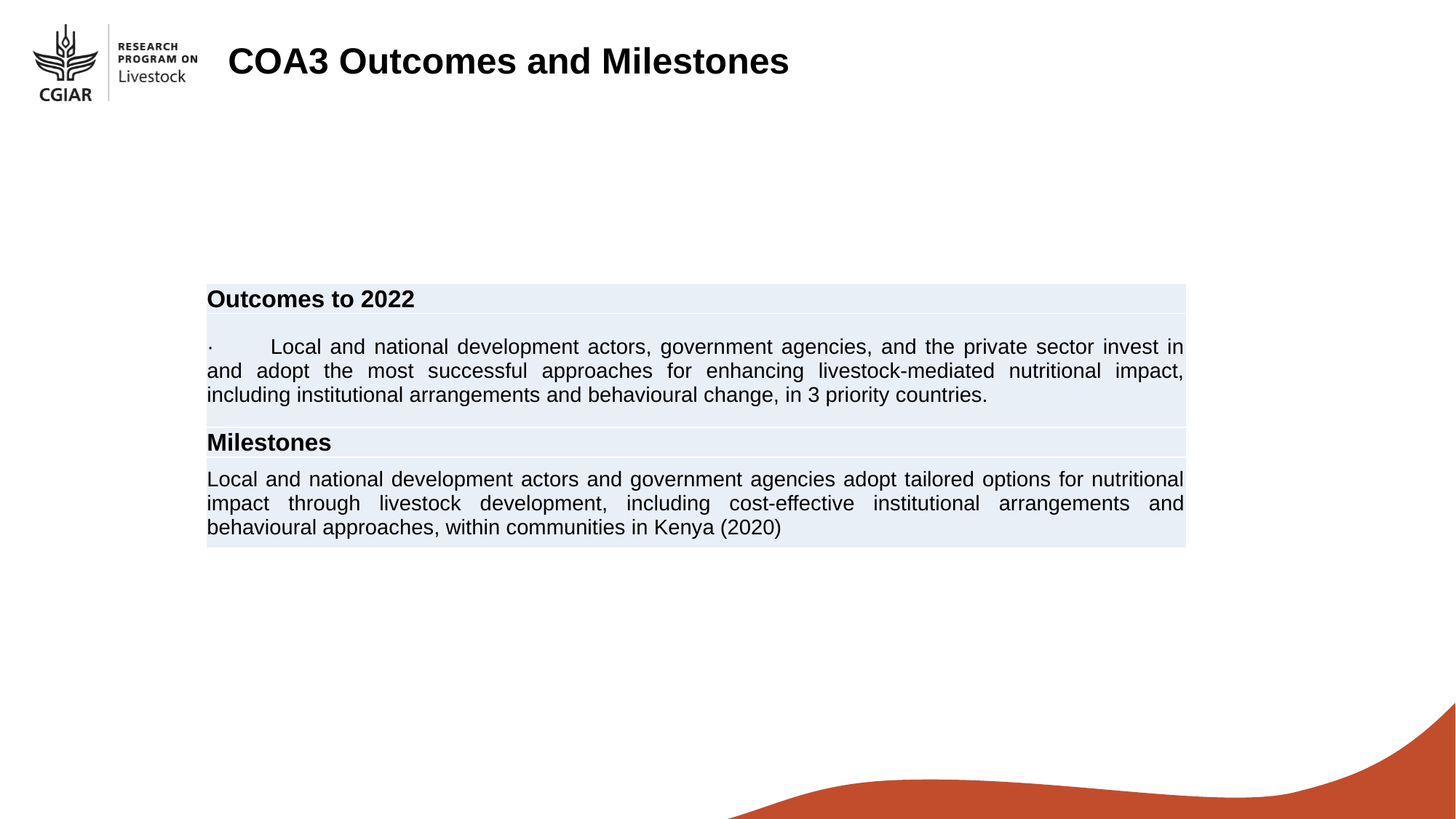

COA3 Outcomes and Milestones
| Outcomes to 2022 |
| --- |
| ·         Local and national development actors, government agencies, and the private sector invest in and adopt the most successful approaches for enhancing livestock-mediated nutritional impact, including institutional arrangements and behavioural change, in 3 priority countries. |
| Milestones |
| Local and national development actors and government agencies adopt tailored options for nutritional impact through livestock development, including cost-effective institutional arrangements and behavioural approaches, within communities in Kenya (2020) |